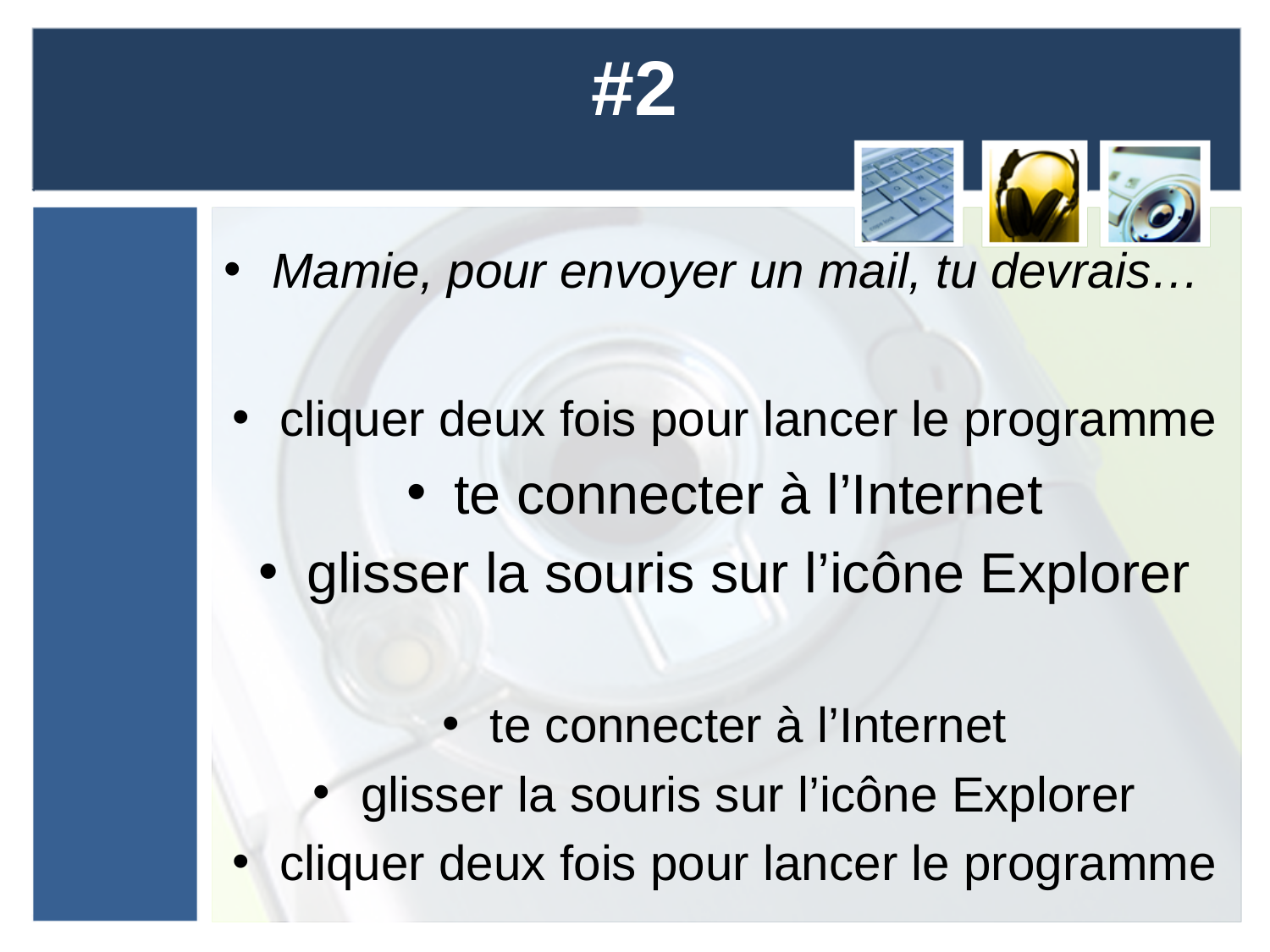

# #2
Mamie, pour envoyer un mail, tu devrais…

cliquer deux fois pour lancer le programme
te connecter à l’Internet
glisser la souris sur l’icône Explorer

te connecter à l’Internet
glisser la souris sur l’icône Explorer
cliquer deux fois pour lancer le programme